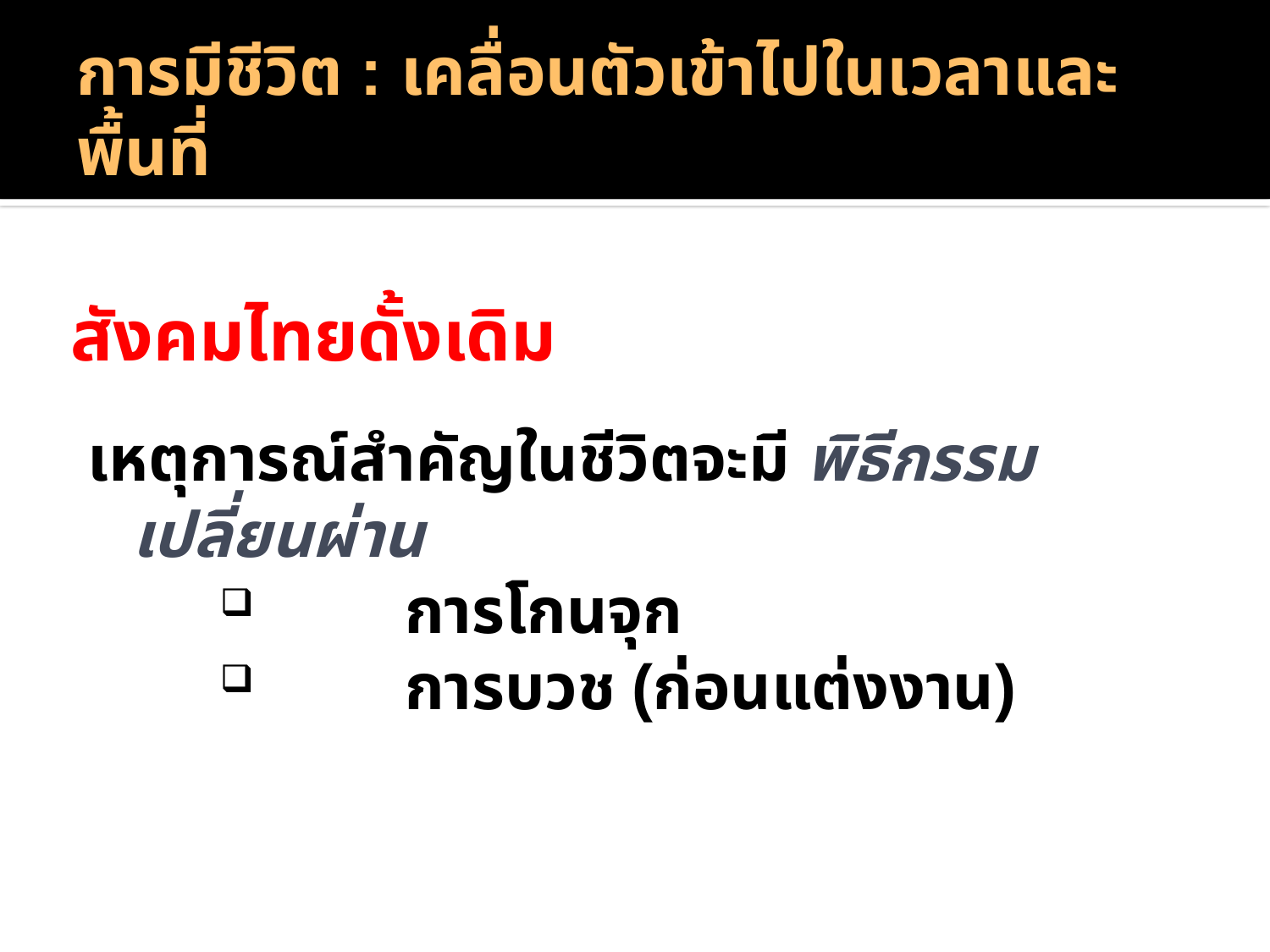

# การมีชีวิต : เคลื่อนตัวเข้าไปในเวลาและพื้นที่
สังคมไทยดั้งเดิม

เหตุการณ์สำคัญในชีวิตจะมี พิธีกรรมเปลี่ยนผ่าน
	  การโกนจุก
	  การบวช (ก่อนแต่งงาน)